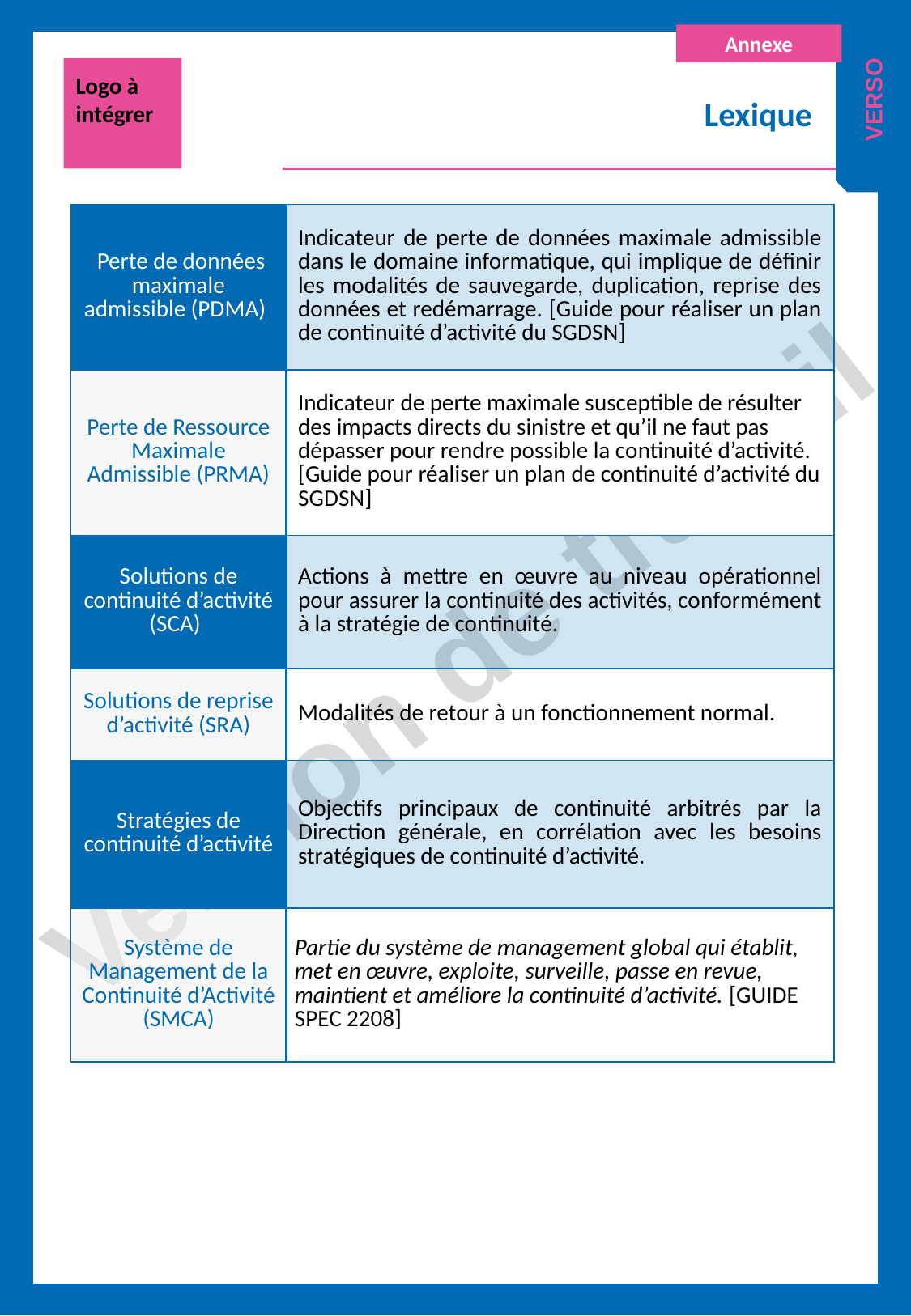

Annexe
ap
Lexique
Logo à intégrer
VERSO
| Perte de données maximale admissible (PDMA)) | Indicateur de perte de données maximale admissible dans le domaine informatique, qui implique de définir les modalités de sauvegarde, duplication, reprise des données et redémarrage. [Guide pour réaliser un plan de continuité d’activité du SGDSN] |
| --- | --- |
| Perte de Ressource Maximale Admissible (PRMA) | Indicateur de perte maximale susceptible de résulter des impacts directs du sinistre et qu’il ne faut pas dépasser pour rendre possible la continuité d’activité. [Guide pour réaliser un plan de continuité d’activité du SGDSN] |
| Solutions de continuité d’activité (SCA)) | Actions à mettre en œuvre au niveau opérationnel pour assurer la continuité des activités, conformément à la stratégie de continuité. |
| Solutions de reprise d’activité (SRA) | Modalités de retour à un fonctionnement normal. |
| Stratégies de continuité d’activité | Objectifs principaux de continuité arbitrés par la Direction générale, en corrélation avec les besoins stratégiques de continuité d’activité. |
| Système de Management de la Continuité d’Activité (SMCA) | Partie du système de management global qui établit, met en œuvre, exploite, surveille, passe en revue, maintient et améliore la continuité d’activité. [GUIDE SPEC 2208] |
Version de travail